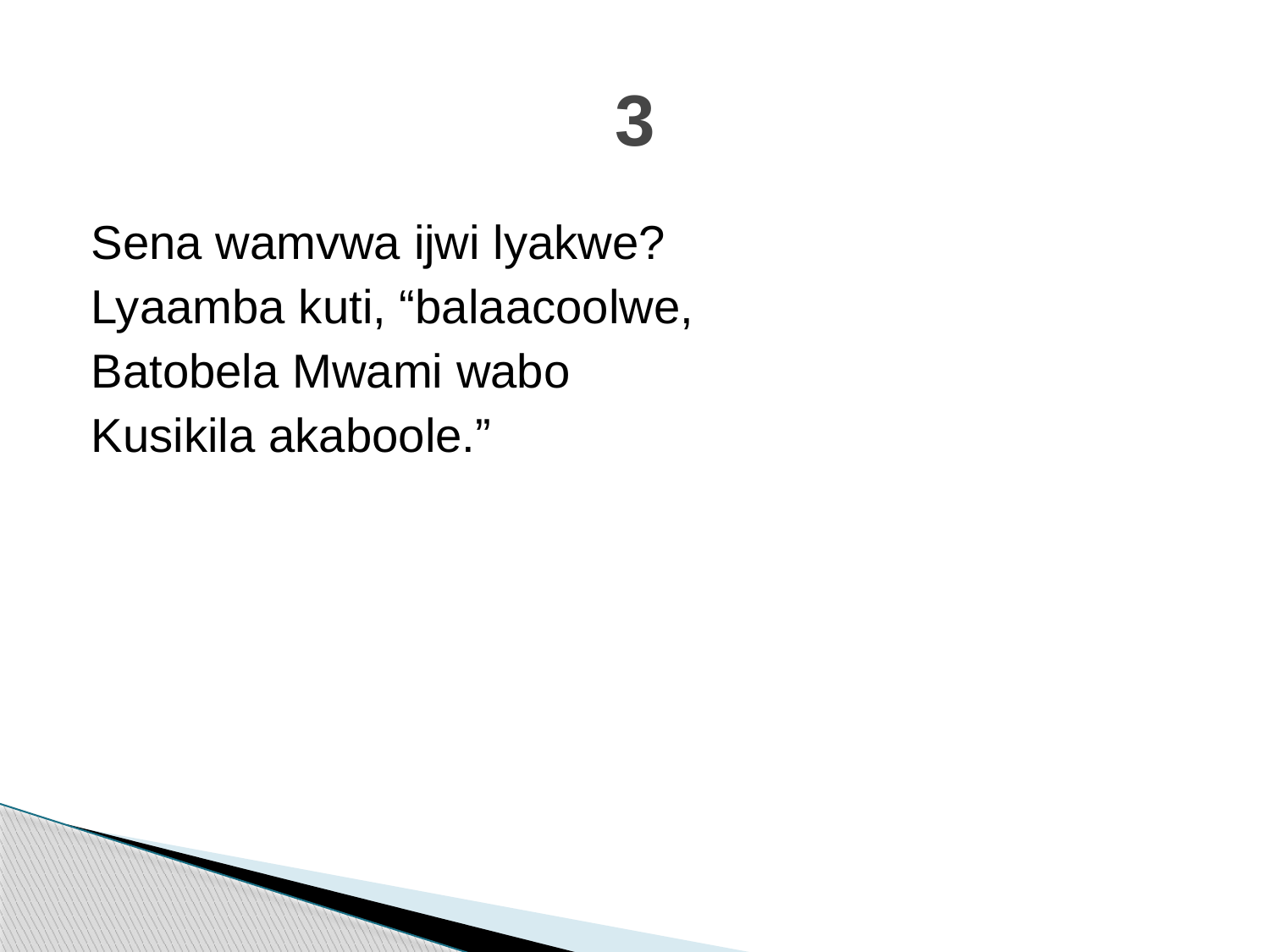

# 3
Sena wamvwa ijwi lyakwe?
Lyaamba kuti, “balaacoolwe,
Batobela Mwami wabo
Kusikila akaboole.”